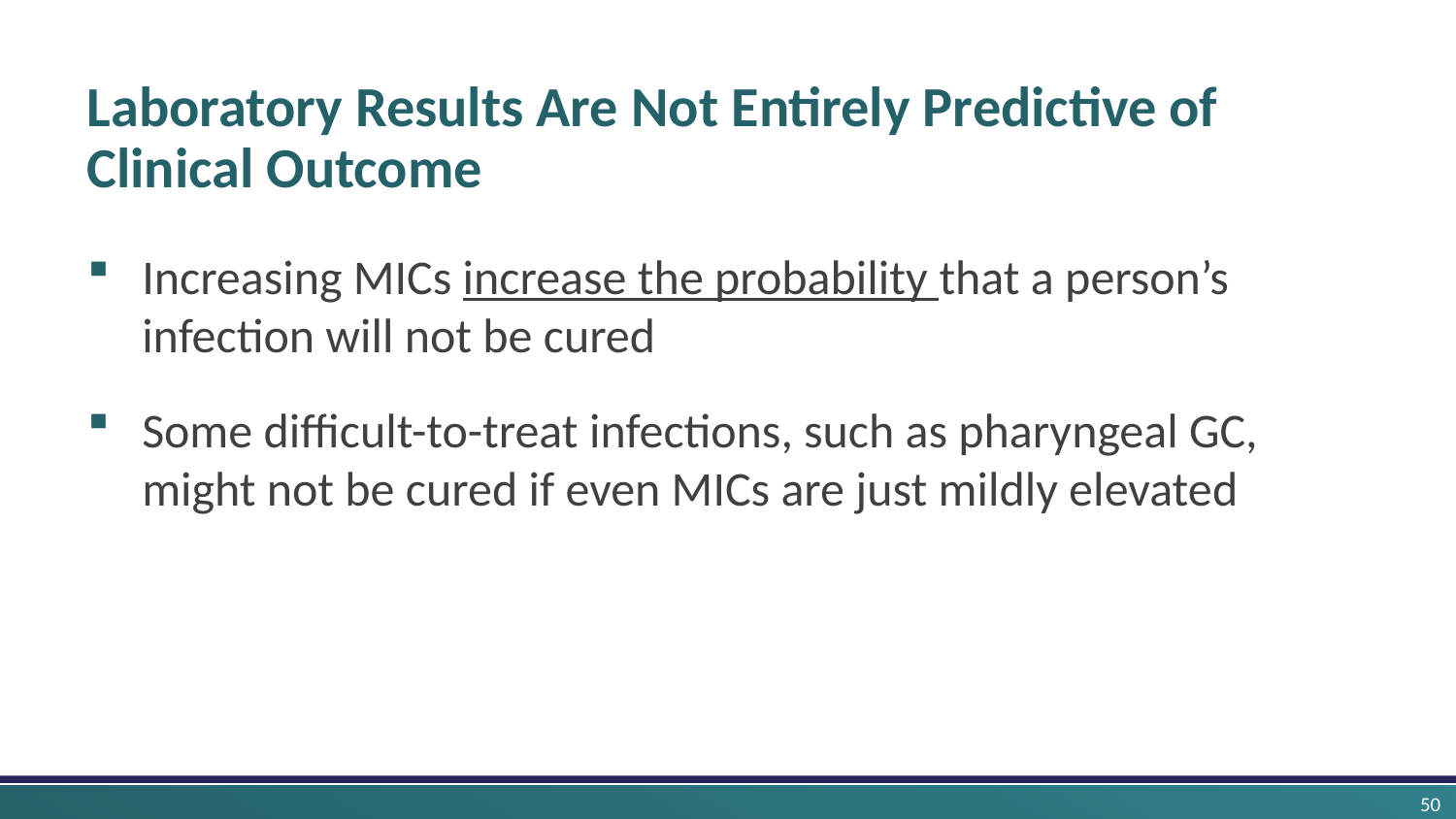

# Laboratory Results Are Not Entirely Predictive of Clinical Outcome
Increasing MICs increase the probability that a person’s infection will not be cured
Some difficult-to-treat infections, such as pharyngeal GC, might not be cured if even MICs are just mildly elevated
50